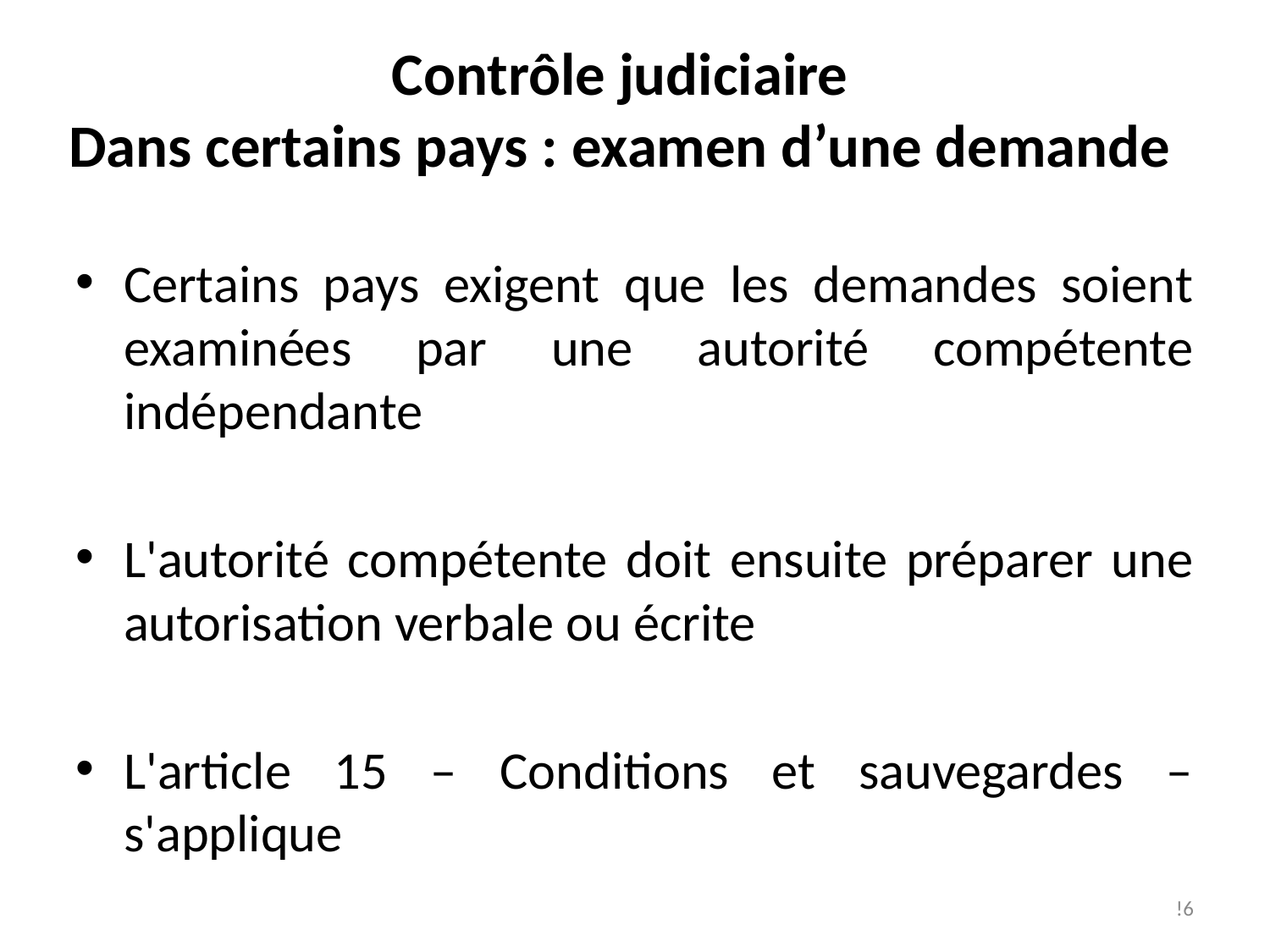

# Contrôle judiciaire Dans certains pays : examen d’une demande
Certains pays exigent que les demandes soient examinées par une autorité compétente indépendante

L'autorité compétente doit ensuite préparer une autorisation verbale ou écrite

L'article 15 – Conditions et sauvegardes – s'applique
!6